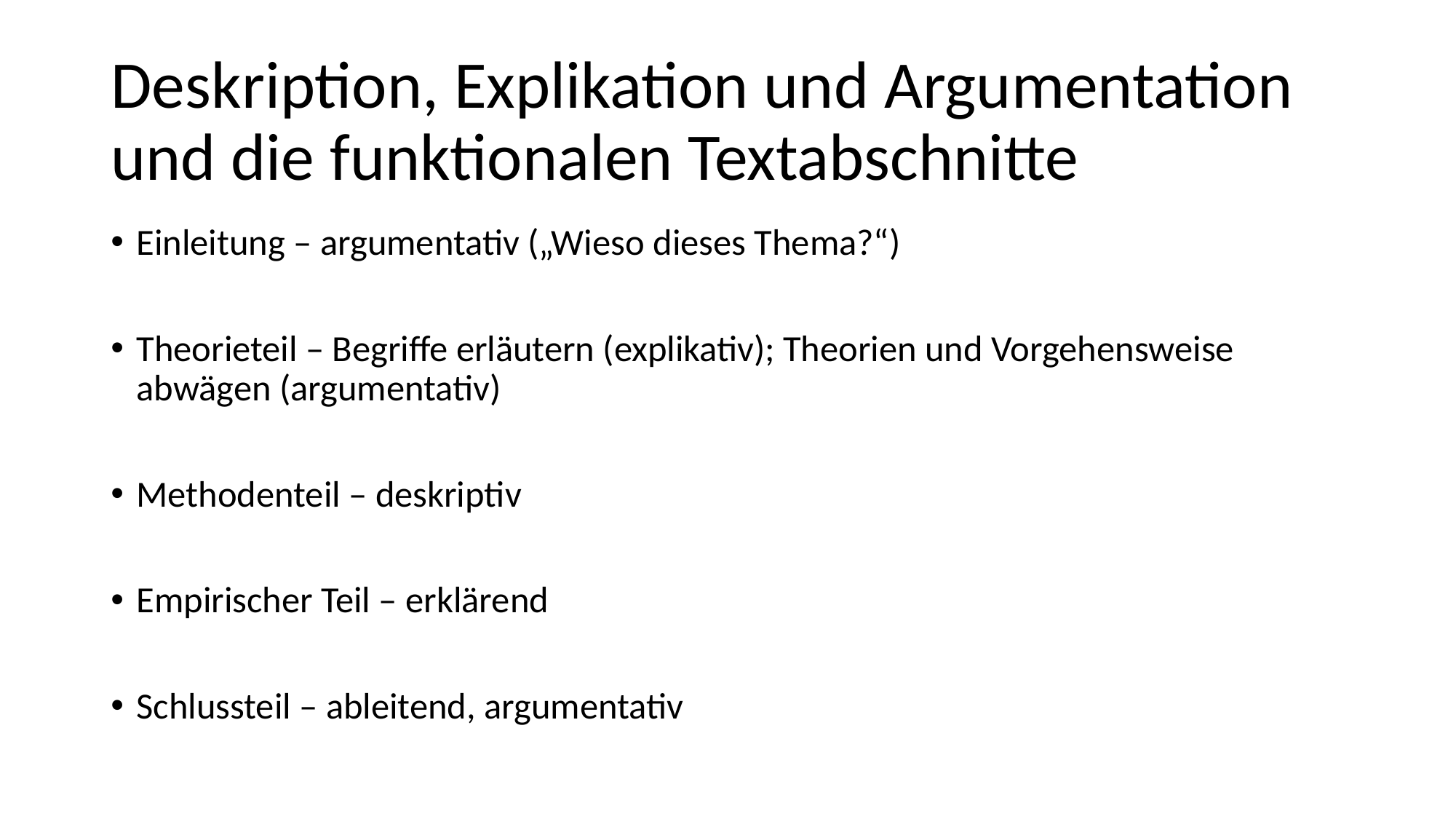

# Deskription, Explikation und Argumentation und die funktionalen Textabschnitte
Einleitung – argumentativ („Wieso dieses Thema?“)

Theorieteil – Begriffe erläutern (explikativ); Theorien und Vorgehensweise abwägen (argumentativ)

Methodenteil – deskriptiv

Empirischer Teil – erklärend

Schlussteil – ableitend, argumentativ